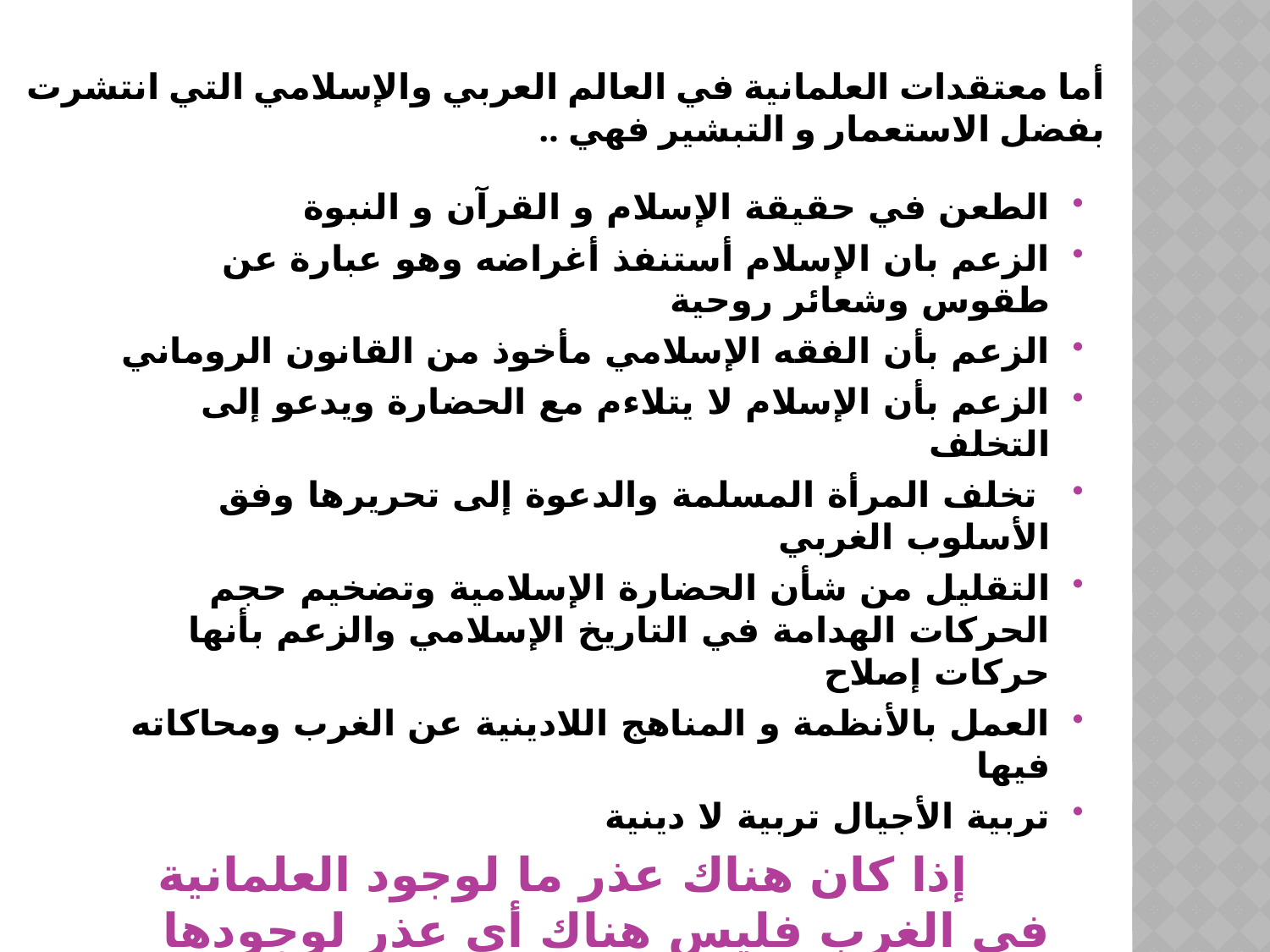

# أما معتقدات العلمانية في العالم العربي والإسلامي التي انتشرت بفضل الاستعمار و التبشير فهي ..
الطعن في حقيقة الإسلام و القرآن و النبوة
الزعم بان الإسلام أستنفذ أغراضه وهو عبارة عن طقوس وشعائر روحية
الزعم بأن الفقه الإسلامي مأخوذ من القانون الروماني
الزعم بأن الإسلام لا يتلاءم مع الحضارة ويدعو إلى التخلف
 تخلف المرأة المسلمة والدعوة إلى تحريرها وفق الأسلوب الغربي
التقليل من شأن الحضارة الإسلامية وتضخيم حجم الحركات الهدامة في التاريخ الإسلامي والزعم بأنها حركات إصلاح
العمل بالأنظمة و المناهج اللادينية عن الغرب ومحاكاته فيها
تربية الأجيال تربية لا دينية
       إذا كان هناك عذر ما لوجود العلمانية في الغرب فليس هناك أي عذر لوجودها في الشرق .